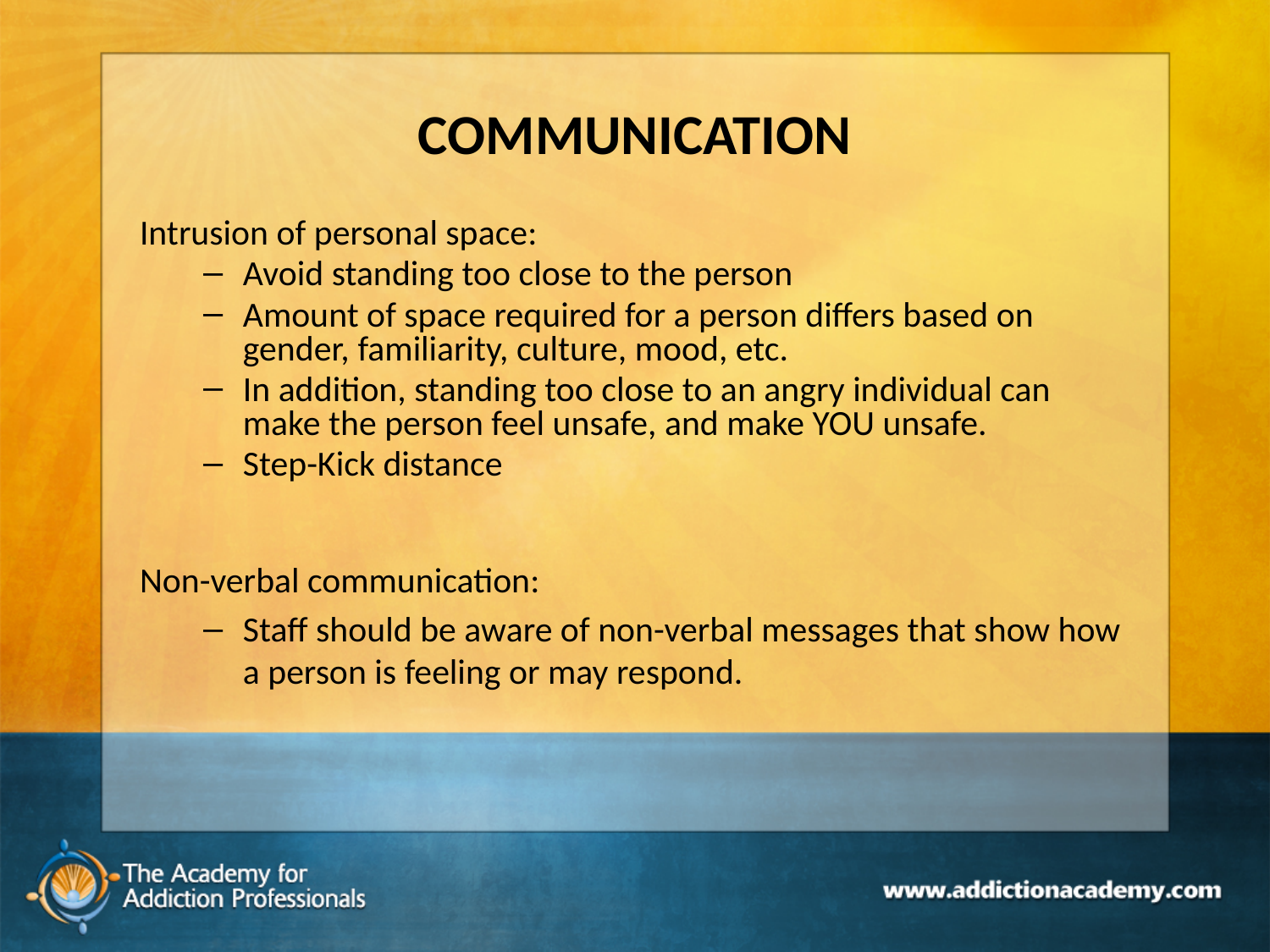

# COMMUNICATION
Intrusion of personal space:
Avoid standing too close to the person
Amount of space required for a person differs based on gender, familiarity, culture, mood, etc.
In addition, standing too close to an angry individual can make the person feel unsafe, and make YOU unsafe.
Step-Kick distance

Non-verbal communication:
Staff should be aware of non-verbal messages that show how a person is feeling or may respond.